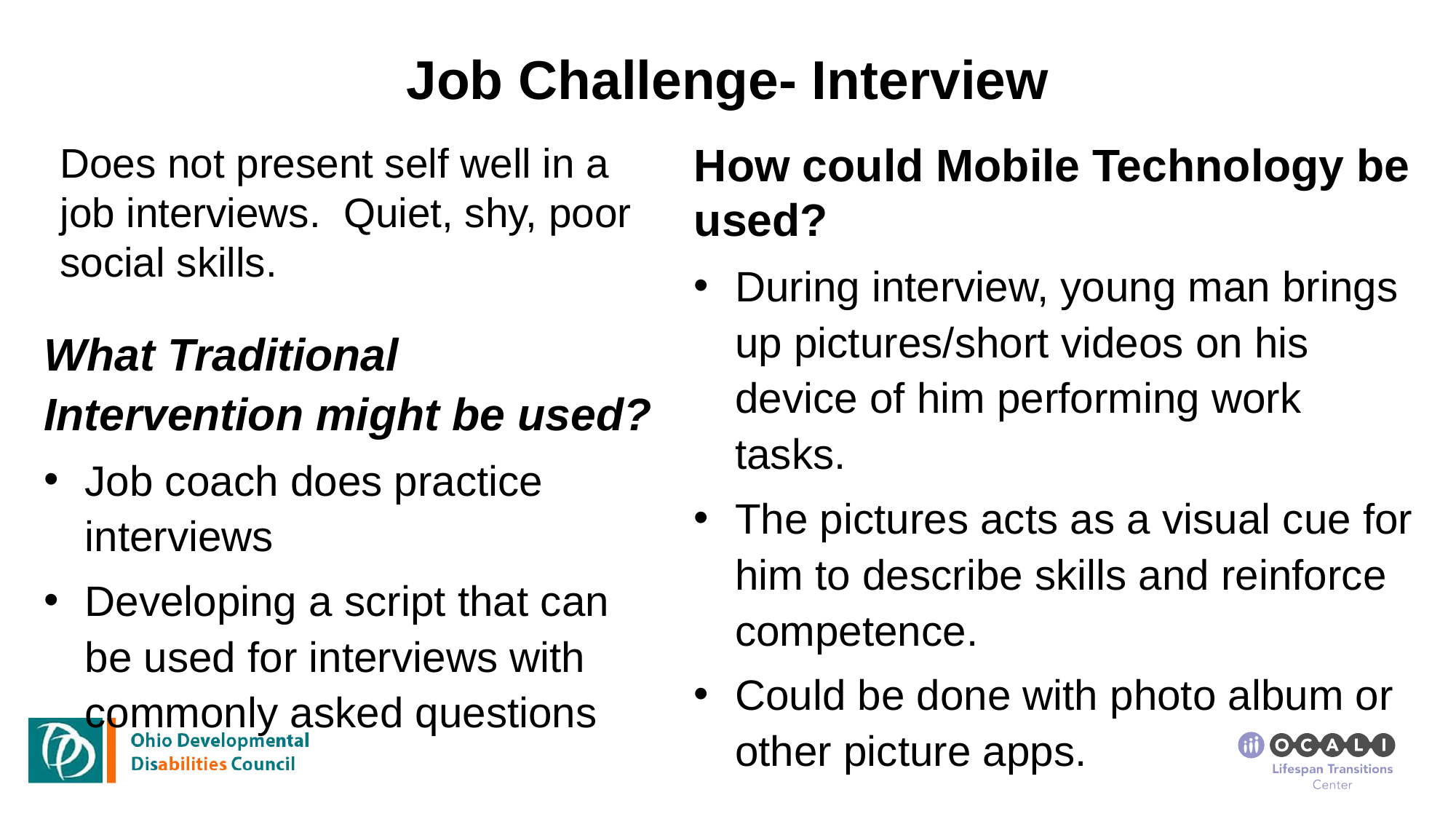

# Job Challenge- Interview
Does not present self well in a job interviews.  Quiet, shy, poor social skills.
How could Mobile Technology be used?
During interview, young man brings up pictures/short videos on his device of him performing work tasks.
The pictures acts as a visual cue for him to describe skills and reinforce competence.
Could be done with photo album or other picture apps.

What Traditional Intervention might be used?
Job coach does practice interviews
Developing a script that can be used for interviews with commonly asked questions